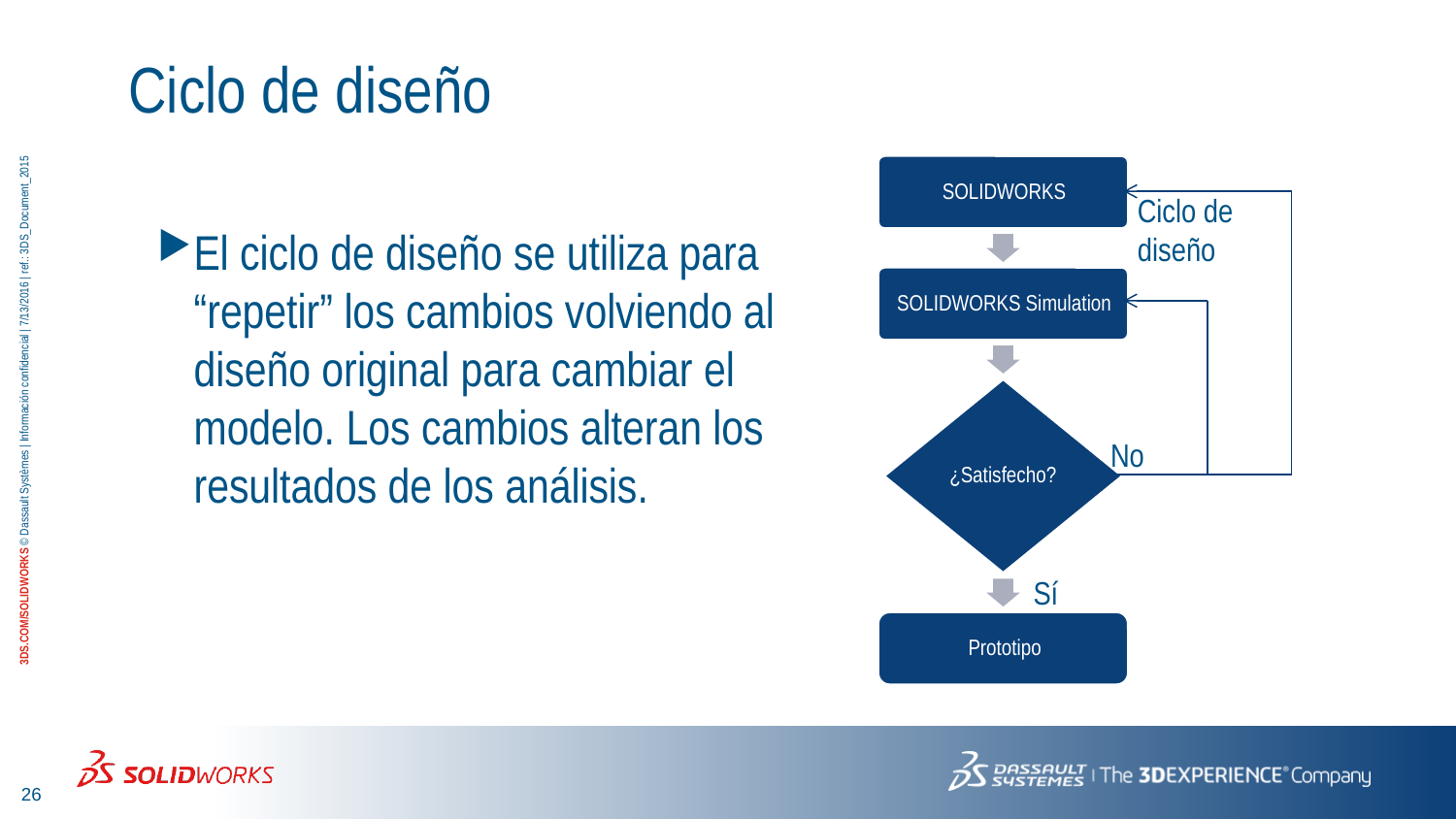

# Ciclo de diseño
SOLIDWORKS

SOLIDWORKS Simulation

¿Satisfecho?

Prototipo
Ciclo de
diseño
No
Sí
El ciclo de diseño se utiliza para “repetir” los cambios volviendo al diseño original para cambiar el modelo. Los cambios alteran los resultados de los análisis.